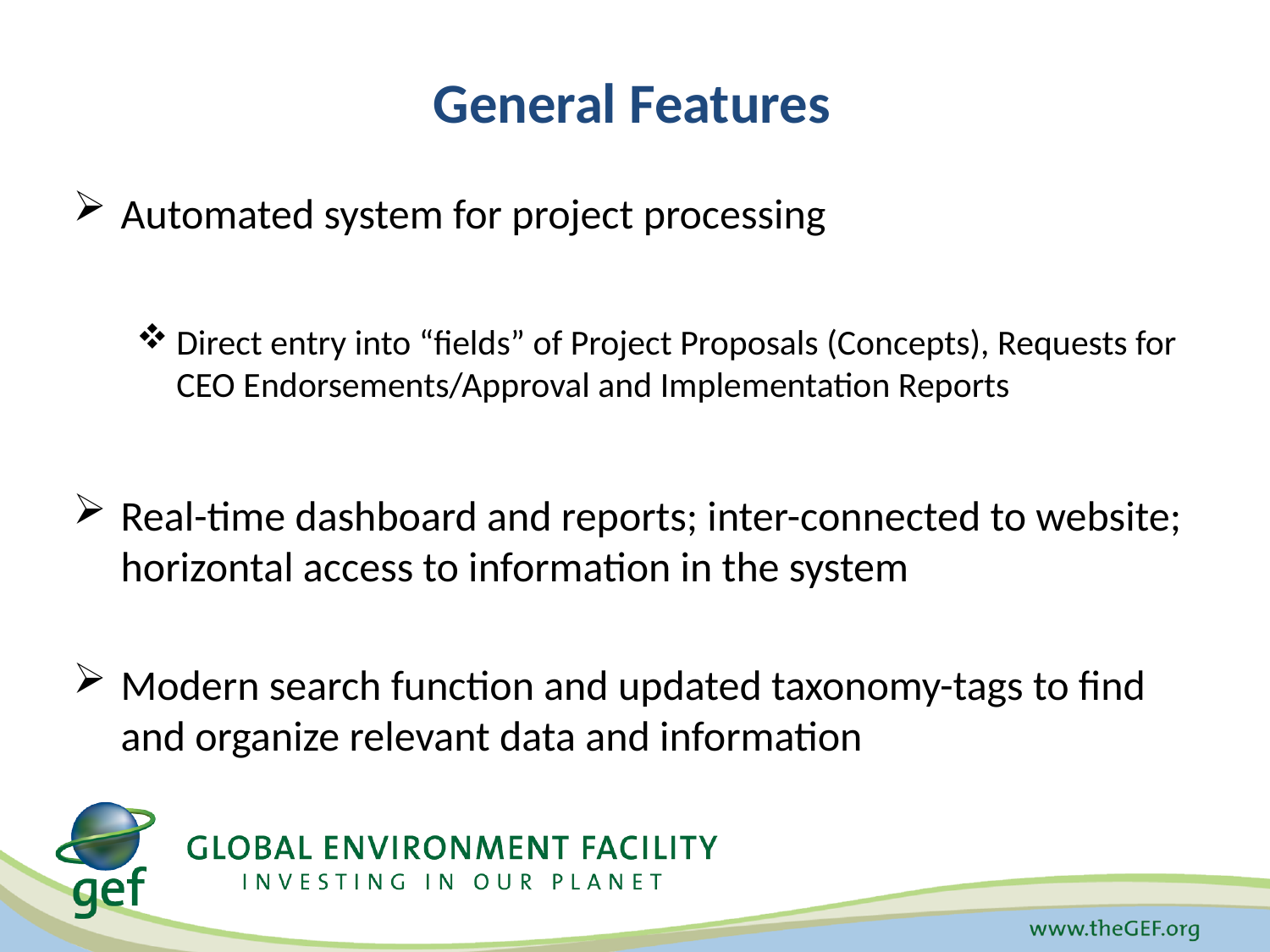

# General Features
Automated system for project processing

Direct entry into “fields” of Project Proposals (Concepts), Requests for CEO Endorsements/Approval and Implementation Reports

Real-time dashboard and reports; inter-connected to website; horizontal access to information in the system

Modern search function and updated taxonomy-tags to find and organize relevant data and information